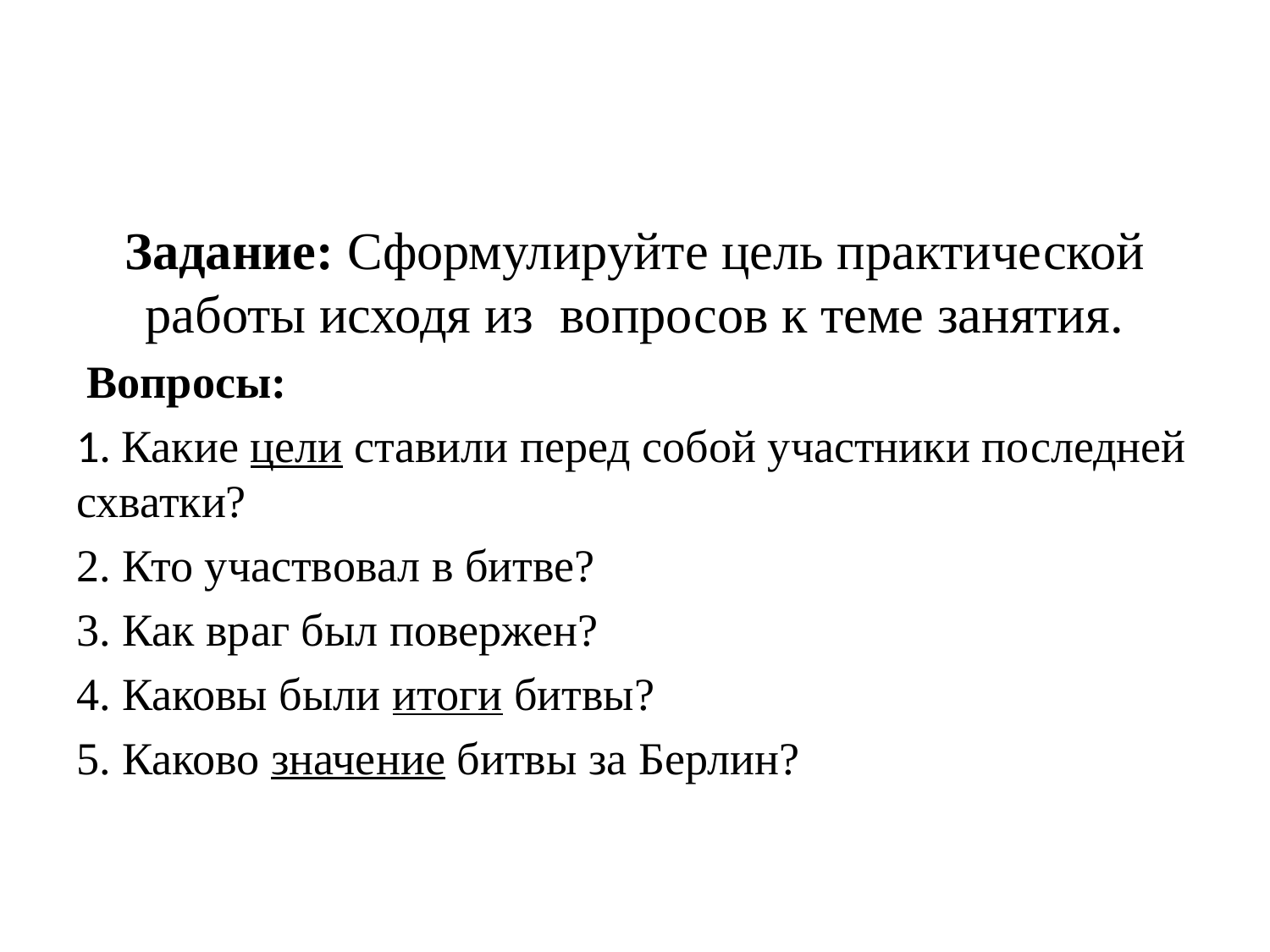

#

Задание: Сформулируйте цель практической работы исходя из  вопросов к теме занятия.
 Вопросы:
1. Какие цели ставили перед собой участники последней схватки?
2. Кто участвовал в битве?
3. Как враг был повержен?
4. Каковы были итоги битвы?
5. Каково значение битвы за Берлин?